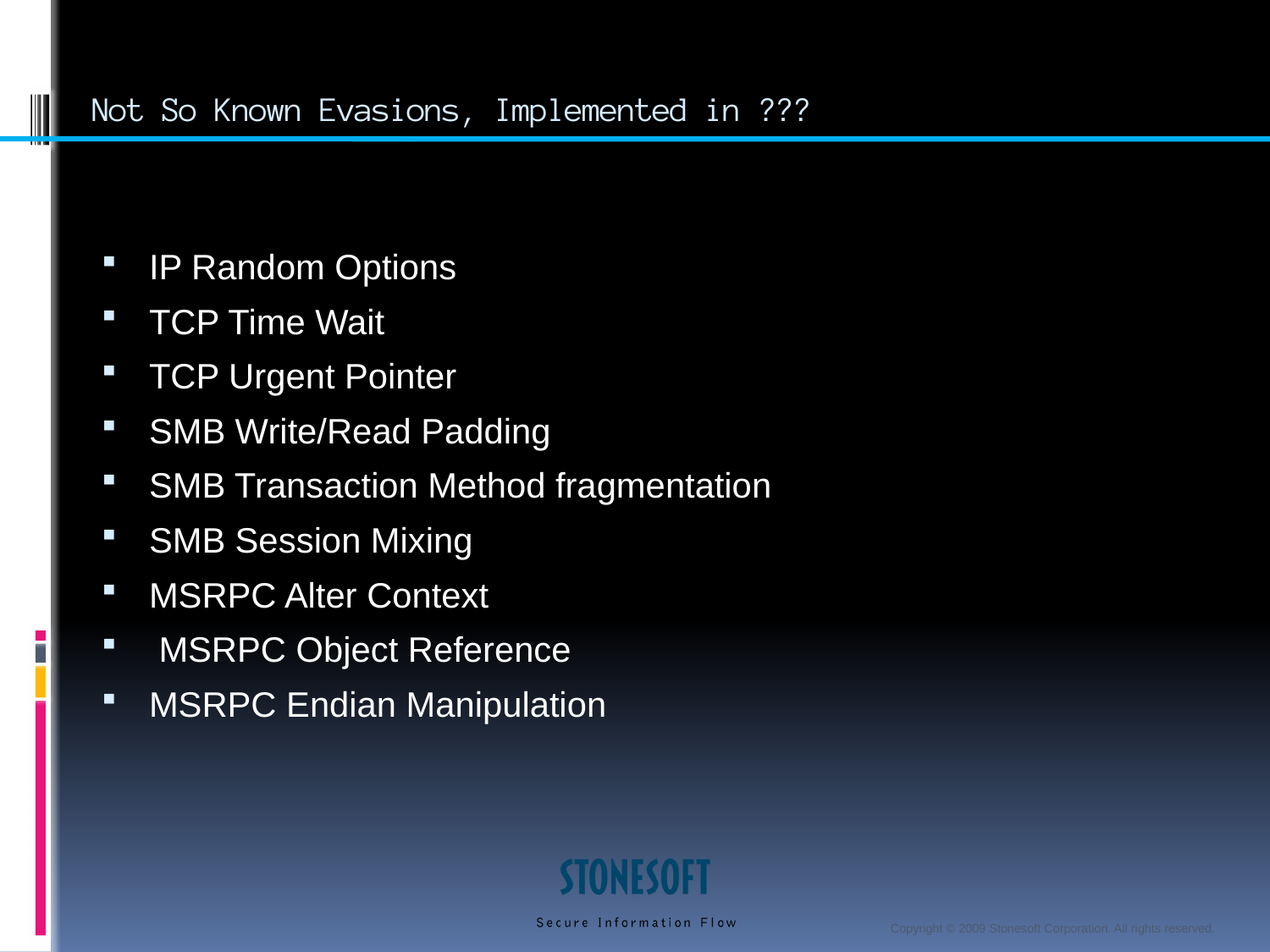

# Not So Known Evasions, Implemented in ???

IP Random Options
TCP Time Wait
TCP Urgent Pointer
SMB Write/Read Padding
SMB Transaction Method fragmentation
SMB Session Mixing
MSRPC Alter Context
 MSRPC Object Reference
MSRPC Endian Manipulation